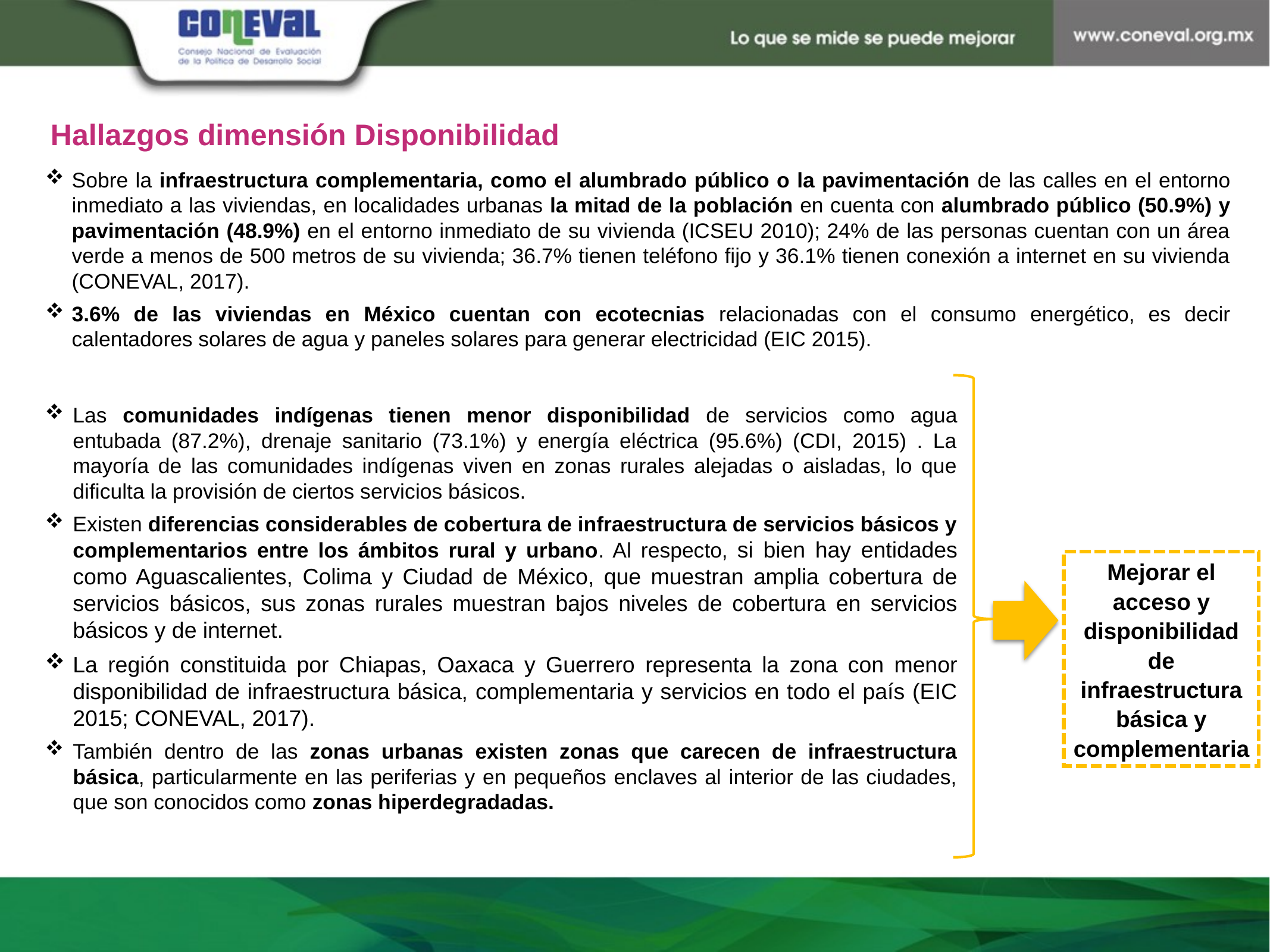

Hallazgos dimensión Disponibilidad
Sobre la infraestructura complementaria, como el alumbrado público o la pavimentación de las calles en el entorno inmediato a las viviendas, en localidades urbanas la mitad de la población en cuenta con alumbrado público (50.9%) y pavimentación (48.9%) en el entorno inmediato de su vivienda (ICSEU 2010); 24% de las personas cuentan con un área verde a menos de 500 metros de su vivienda; 36.7% tienen teléfono fijo y 36.1% tienen conexión a internet en su vivienda (CONEVAL, 2017).
3.6% de las viviendas en México cuentan con ecotecnias relacionadas con el consumo energético, es decir calentadores solares de agua y paneles solares para generar electricidad (EIC 2015).

Las comunidades indígenas tienen menor disponibilidad de servicios como agua entubada (87.2%), drenaje sanitario (73.1%) y energía eléctrica (95.6%) (CDI, 2015) . La mayoría de las comunidades indígenas viven en zonas rurales alejadas o aisladas, lo que dificulta la provisión de ciertos servicios básicos.
Existen diferencias considerables de cobertura de infraestructura de servicios básicos y complementarios entre los ámbitos rural y urbano. Al respecto, si bien hay entidades como Aguascalientes, Colima y Ciudad de México, que muestran amplia cobertura de servicios básicos, sus zonas rurales muestran bajos niveles de cobertura en servicios básicos y de internet.
La región constituida por Chiapas, Oaxaca y Guerrero representa la zona con menor disponibilidad de infraestructura básica, complementaria y servicios en todo el país (EIC 2015; CONEVAL, 2017).
También dentro de las zonas urbanas existen zonas que carecen de infraestructura básica, particularmente en las periferias y en pequeños enclaves al interior de las ciudades, que son conocidos como zonas hiperdegradadas.
Mejorar el acceso y disponibilidad de infraestructura básica y complementaria